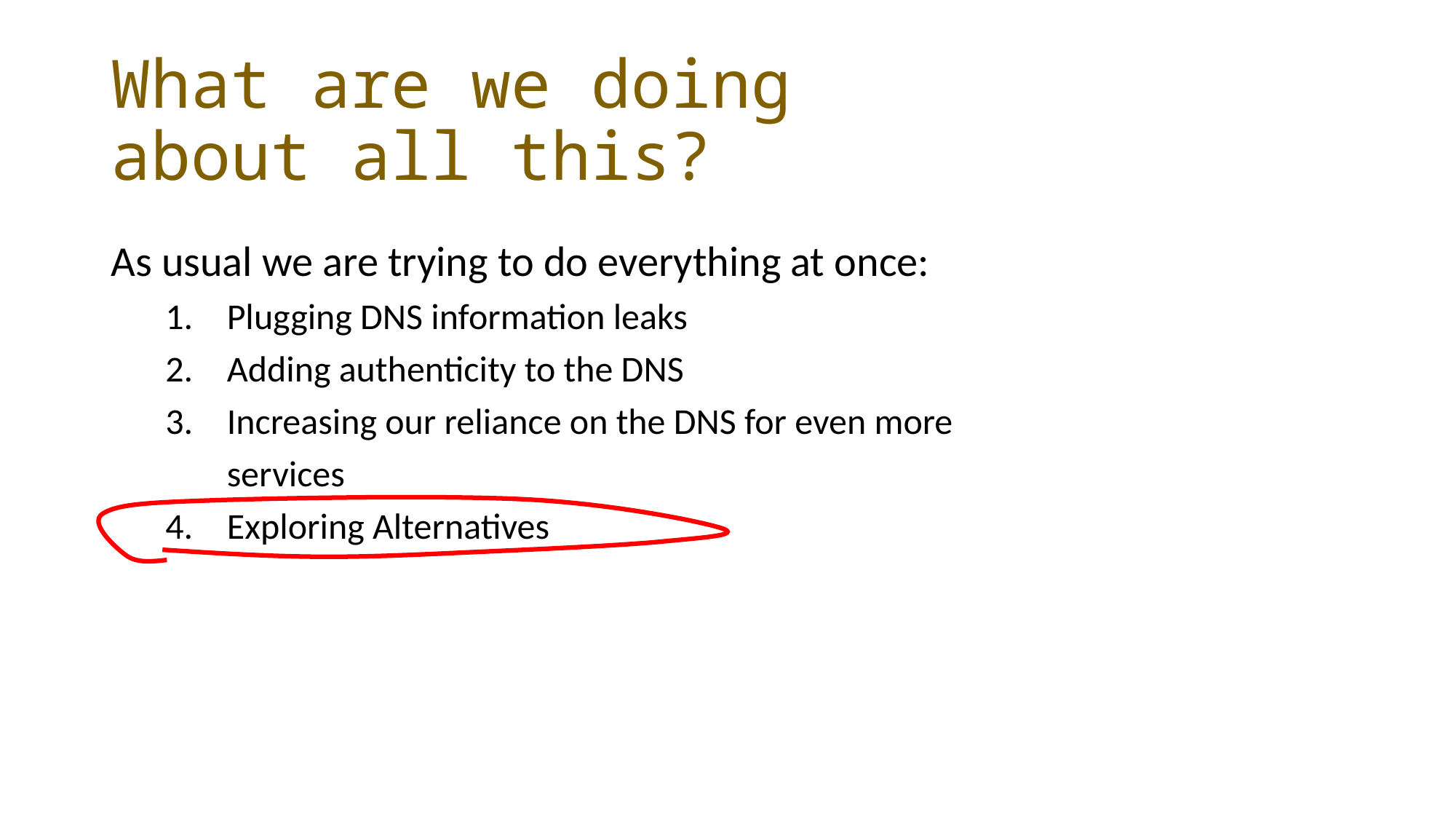

# What are we doing about all this?
As usual we are trying to do everything at once:
Plugging DNS information leaks
Adding authenticity to the DNS
Increasing our reliance on the DNS for even more services
Exploring Alternatives